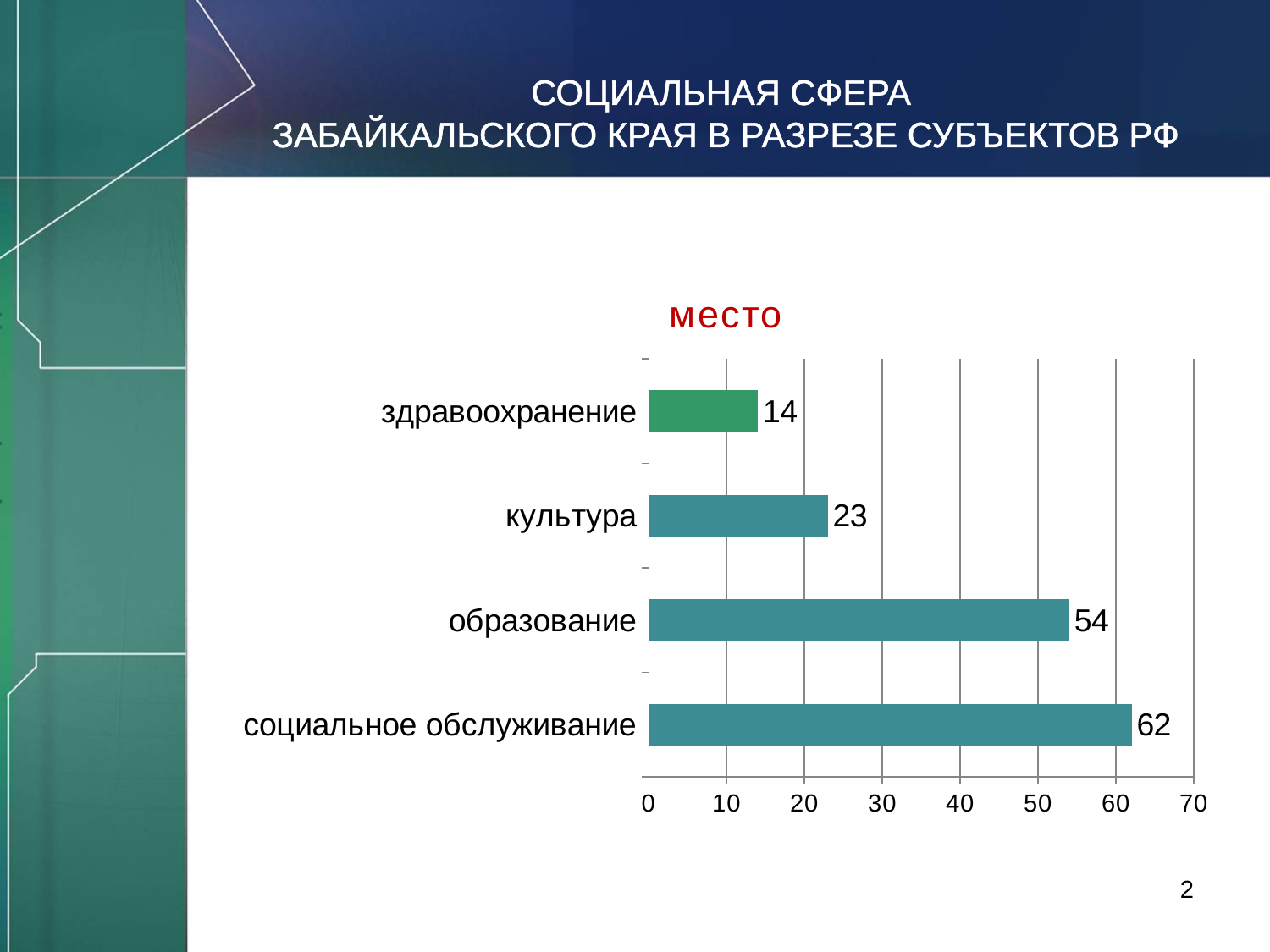

СОЦИАЛЬНАЯ СФЕРА
ЗАБАЙКАЛЬСКОГО КРАЯ В РАЗРЕЗЕ СУБЪЕКТОВ РФ

### Chart: место

| Category | место |
|---|---|
| социальное обслуживание | 62.0 |
| образование | 54.0 |
| культура | 23.0 |
| здравоохранение | 14.0 |
2